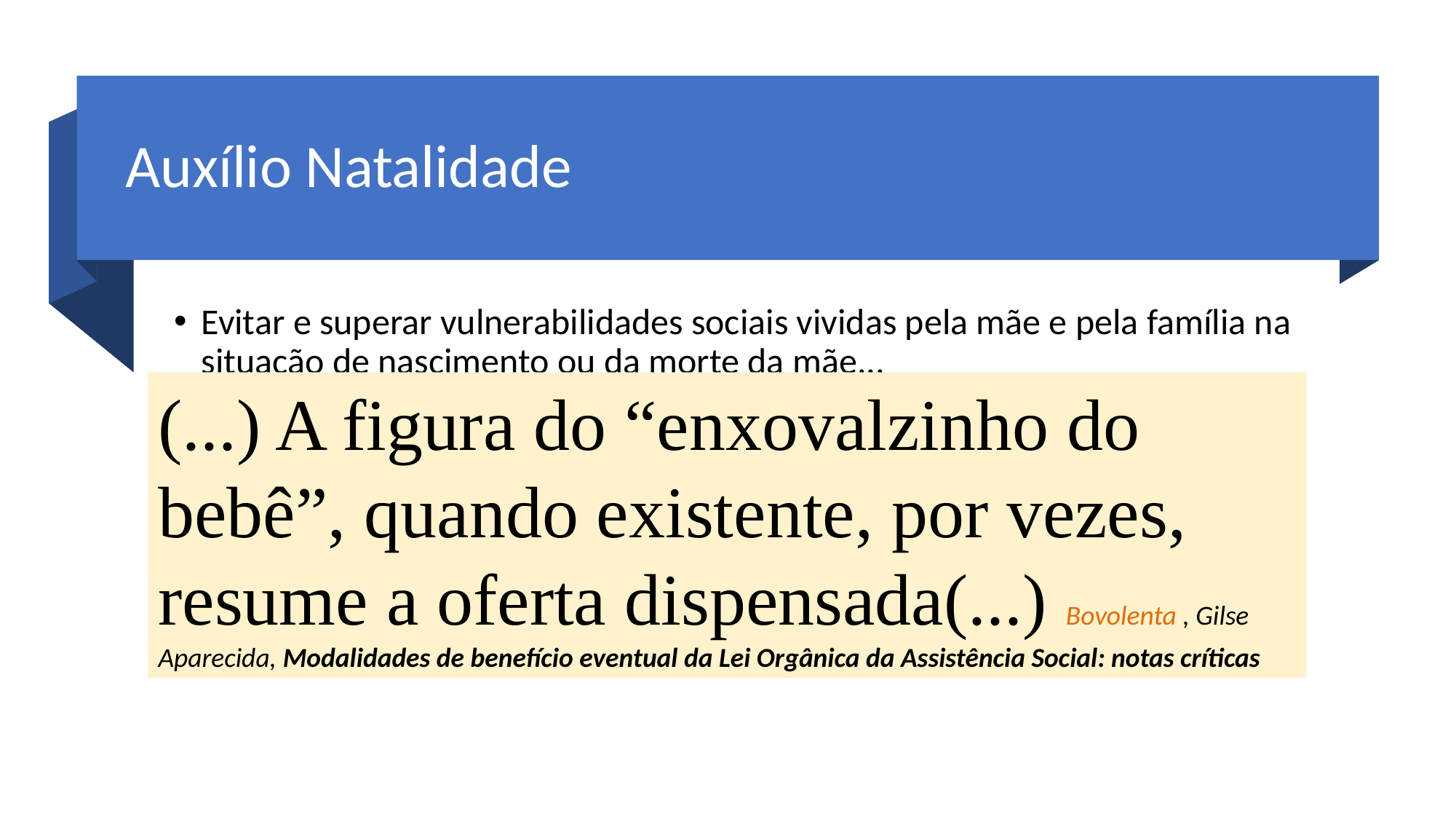

# Auxílio Natalidade

Evitar e superar vulnerabilidades sociais vividas pela mãe e pela família na situação de nascimento ou da morte da mãe...
Não envolve apenas um kit enxoval
Quais itens posso ter nesse kit?
O que não posso ter?
Intersetorialidade
Rapidez na concessão e sem condicionantes
Temos que visualizar de maneira mais ampliada a necessidade da família;

(...) A figura do “enxovalzinho do bebê”, quando existente, por vezes, resume a oferta dispensada(...) Bovolenta , Gilse Aparecida, Modalidades de benefício eventual da Lei Orgânica da Assistência Social: notas críticas